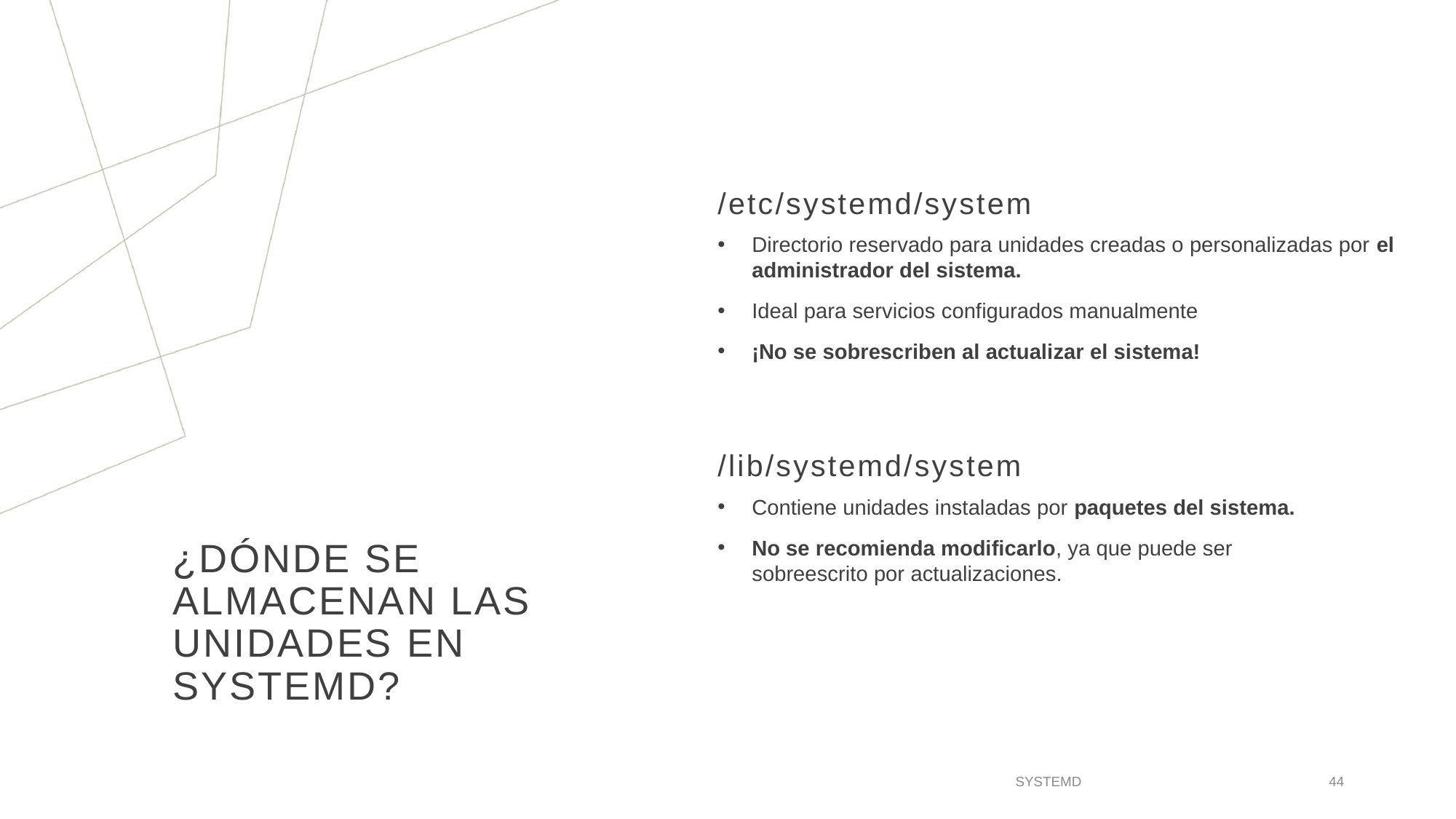

/etc/systemd/system
Directorio reservado para unidades creadas o personalizadas por el administrador del sistema.
Ideal para servicios configurados manualmente
¡No se sobrescriben al actualizar el sistema!
/lib/systemd/system
Contiene unidades instaladas por paquetes del sistema.
No se recomienda modificarlo, ya que puede ser sobreescrito por actualizaciones.

# ¿Dónde se almacenan las unidades en systemd?
SYSTEMD
44